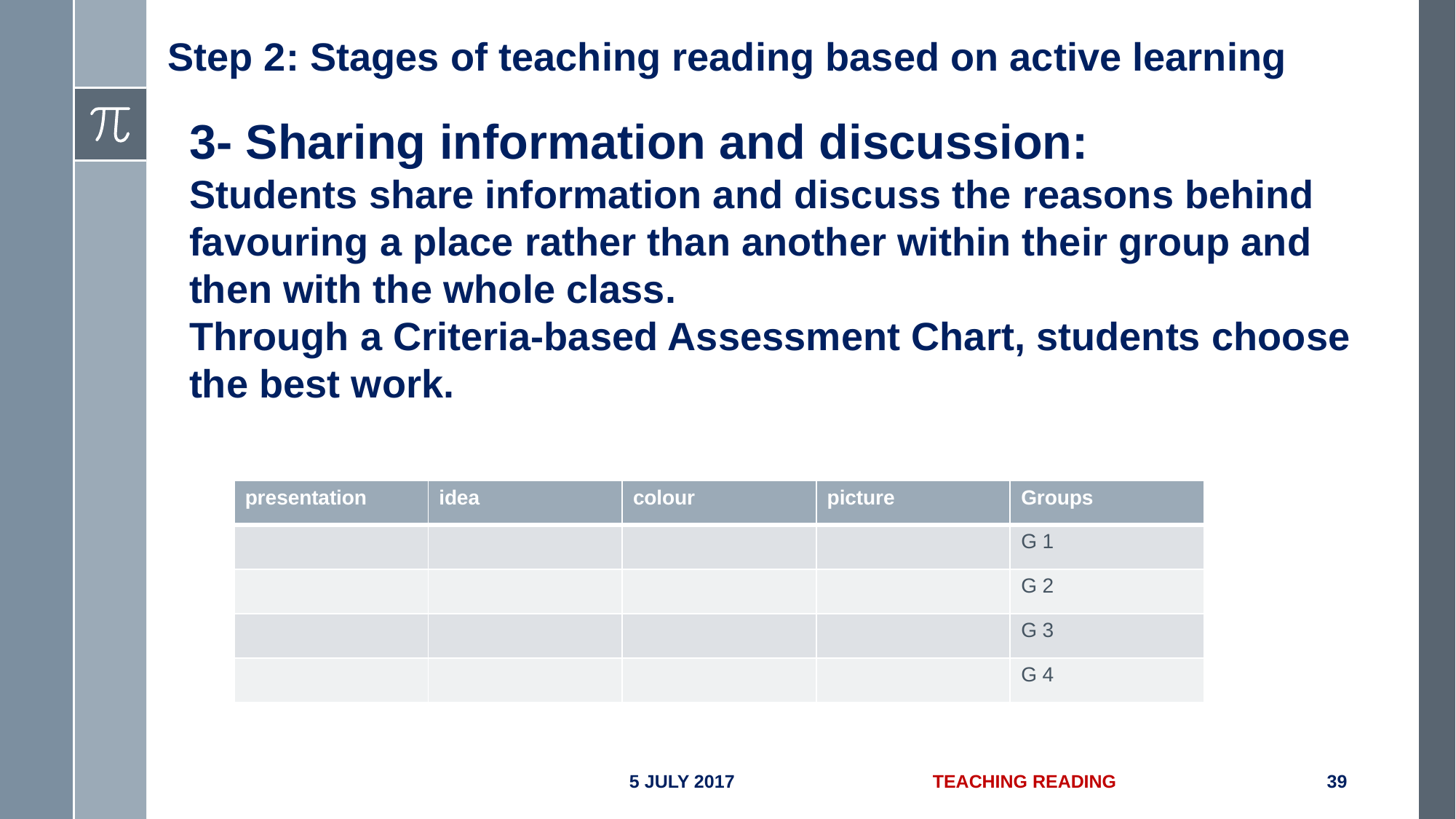

# Step 2: Stages of teaching reading based on active learning
3- Sharing information and discussion:
Students share information and discuss the reasons behind favouring a place rather than another within their group and then with the whole class.
Through a Criteria-based Assessment Chart, students choose the best work.

| presentation | idea | colour | picture | Groups |
| --- | --- | --- | --- | --- |
|  |  |  |  | G 1 |
|  |  |  |  | G 2 |
|  |  |  |  | G 3 |
|  |  |  |  | G 4 |
5 July 2017
Teaching Reading
39